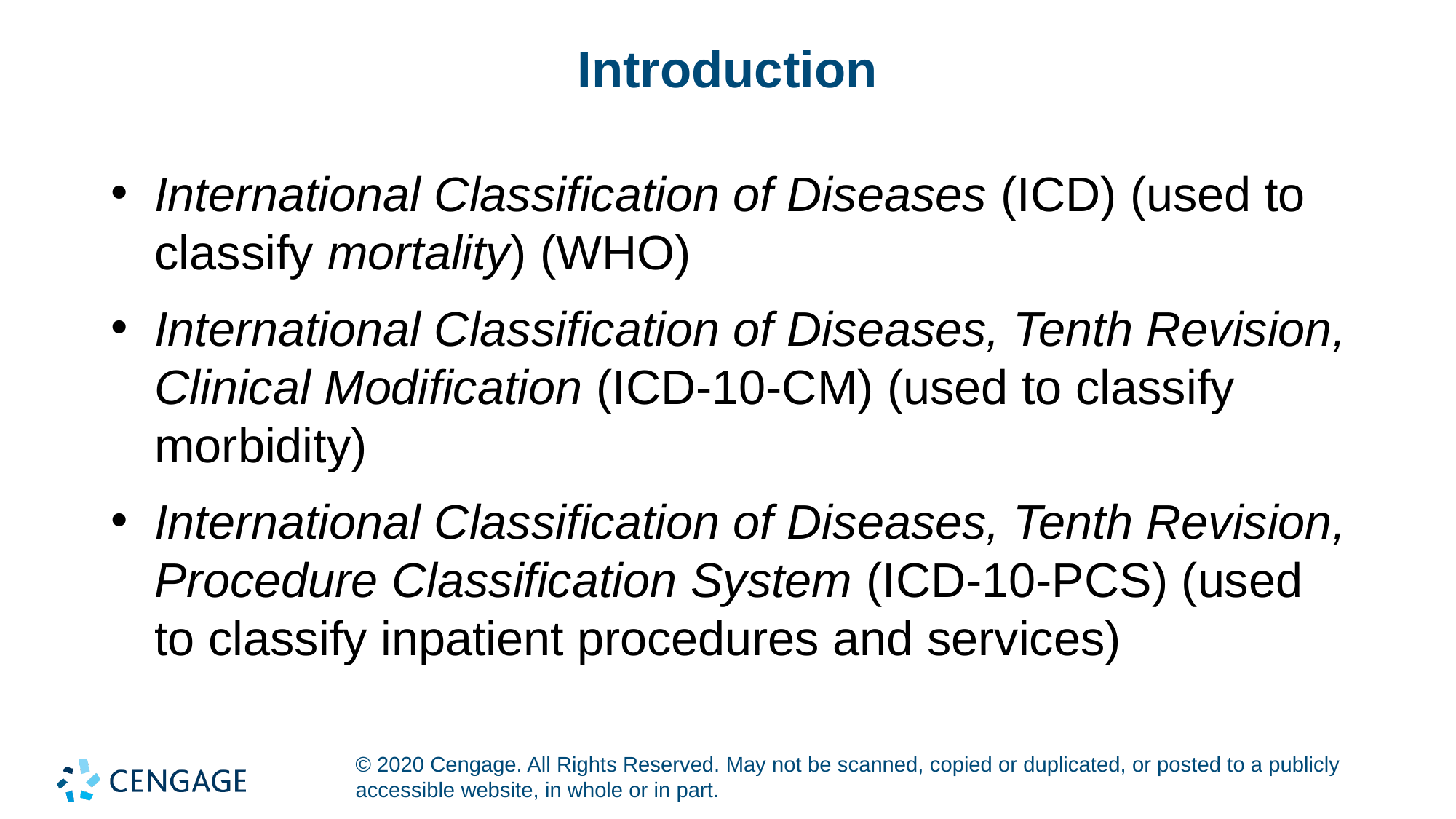

# Introduction
International Classification of Diseases (ICD) (used to classify mortality) (WHO)
International Classification of Diseases, Tenth Revision, Clinical Modification (ICD-10-CM) (used to classify morbidity)
International Classification of Diseases, Tenth Revision, Procedure Classification System (ICD-10-PCS) (used to classify inpatient procedures and services)